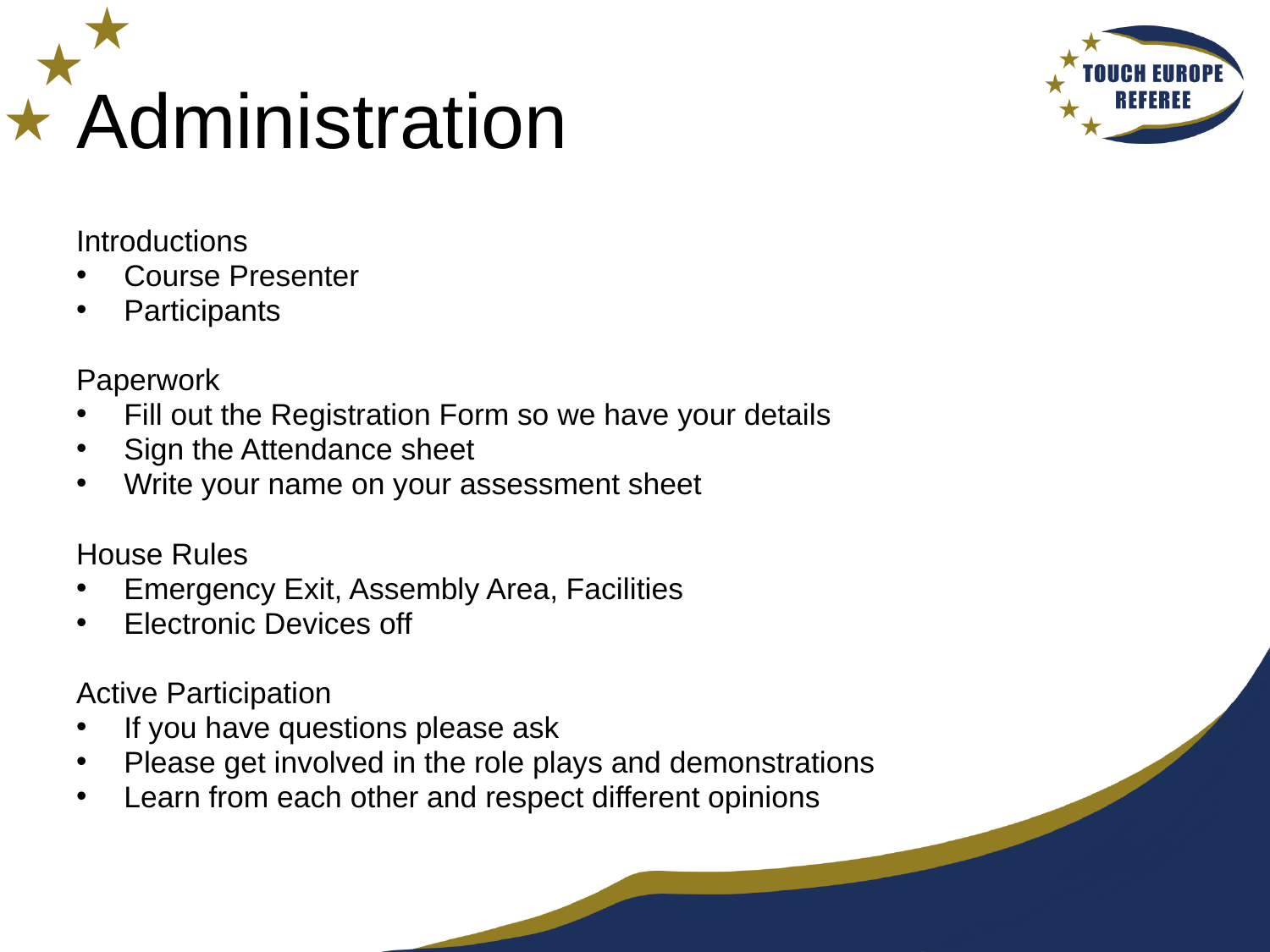

# Administration
Introductions
Course Presenter
Participants

Paperwork
Fill out the Registration Form so we have your details
Sign the Attendance sheet
Write your name on your assessment sheet

House Rules
Emergency Exit, Assembly Area, Facilities
Electronic Devices off

Active Participation
If you have questions please ask
Please get involved in the role plays and demonstrations
Learn from each other and respect different opinions